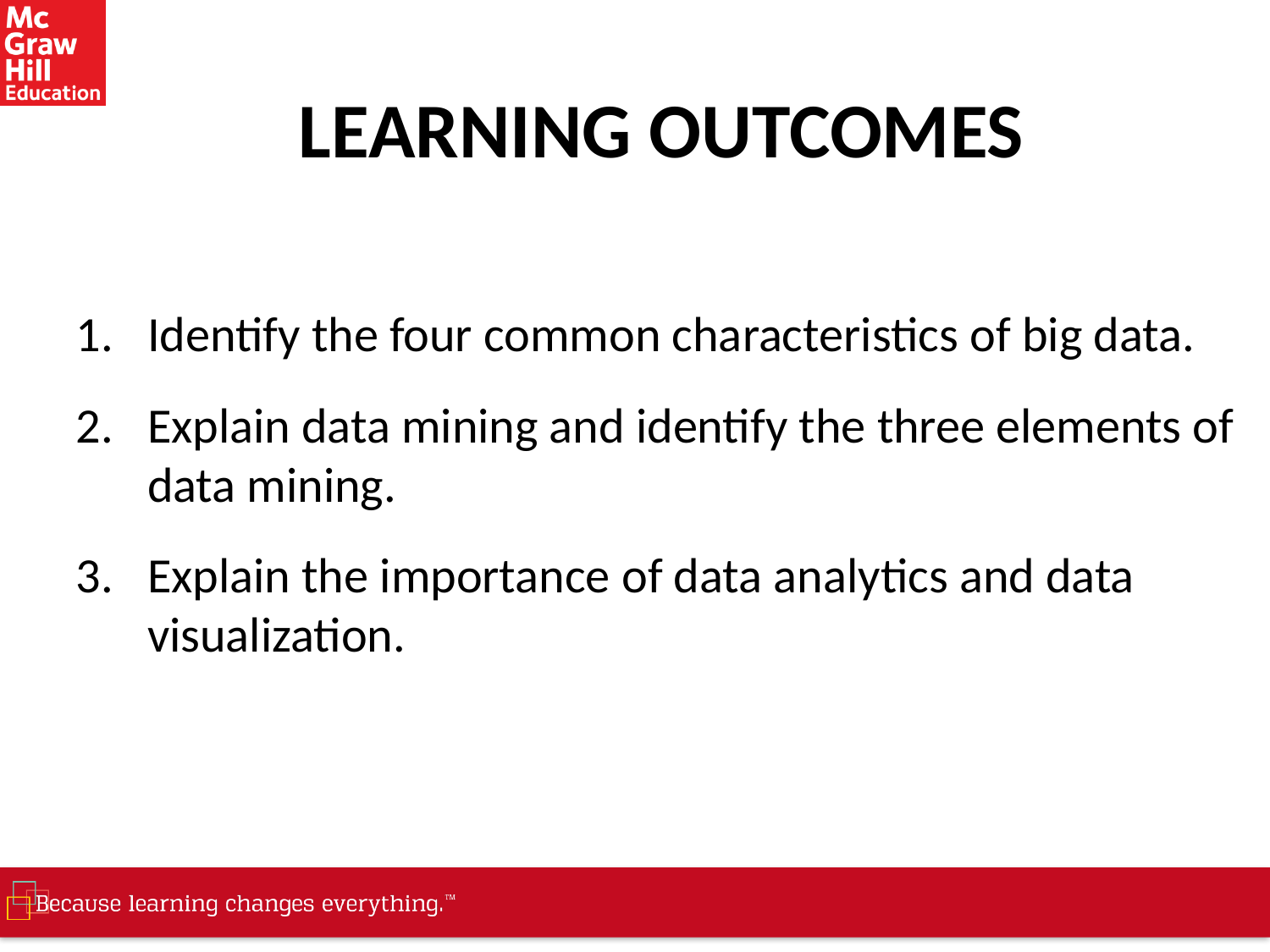

# LEARNING OUTCOMES
Identify the four common characteristics of big data.
Explain data mining and identify the three elements of data mining.
Explain the importance of data analytics and data visualization.